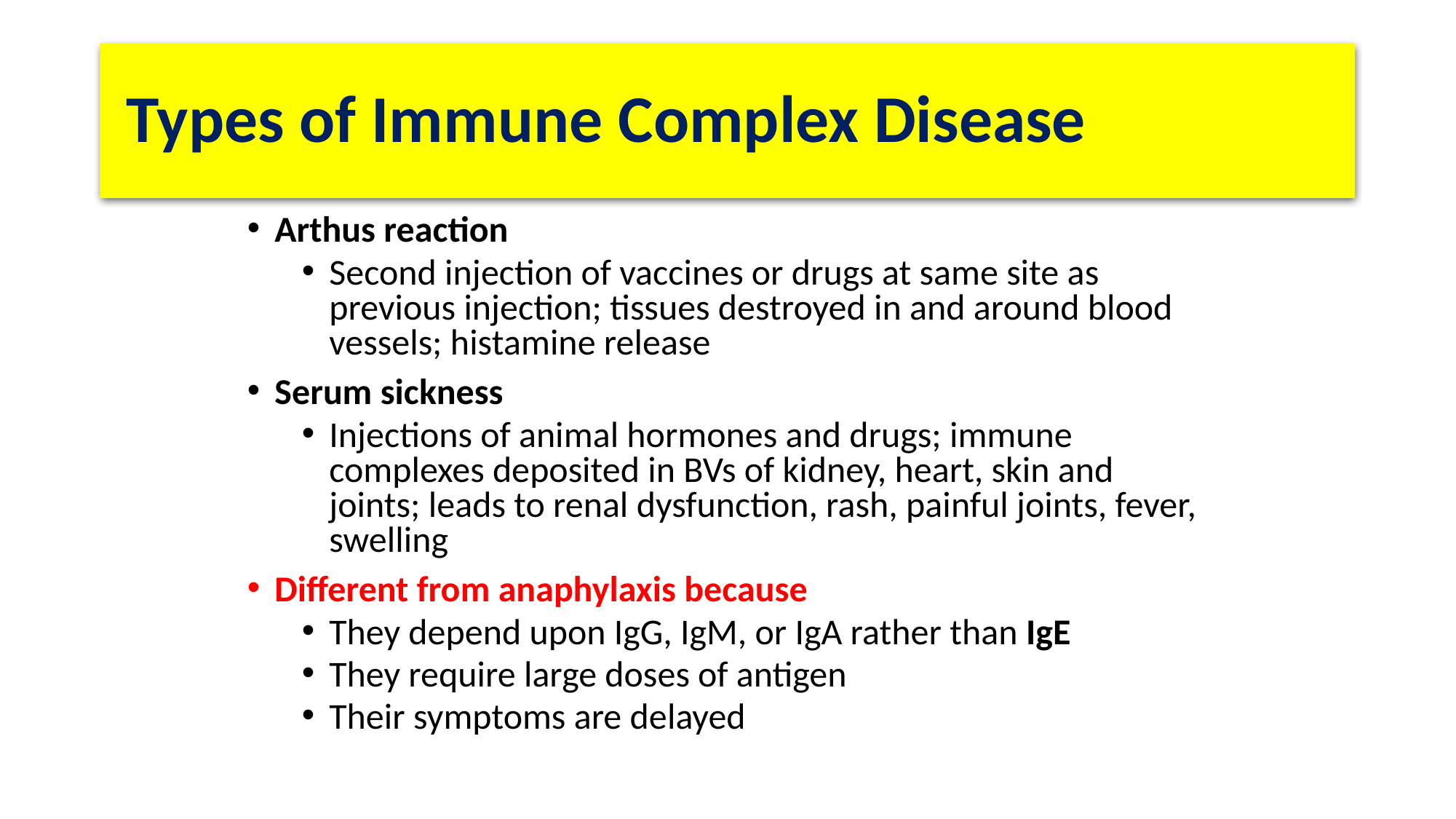

# Types of Immune Complex Disease
Arthus reaction
Second injection of vaccines or drugs at same site as previous injection; tissues destroyed in and around blood vessels; histamine release
Serum sickness
Injections of animal hormones and drugs; immune complexes deposited in BVs of kidney, heart, skin and joints; leads to renal dysfunction, rash, painful joints, fever, swelling
Different from anaphylaxis because
They depend upon IgG, IgM, or IgA rather than IgE
They require large doses of antigen
Their symptoms are delayed